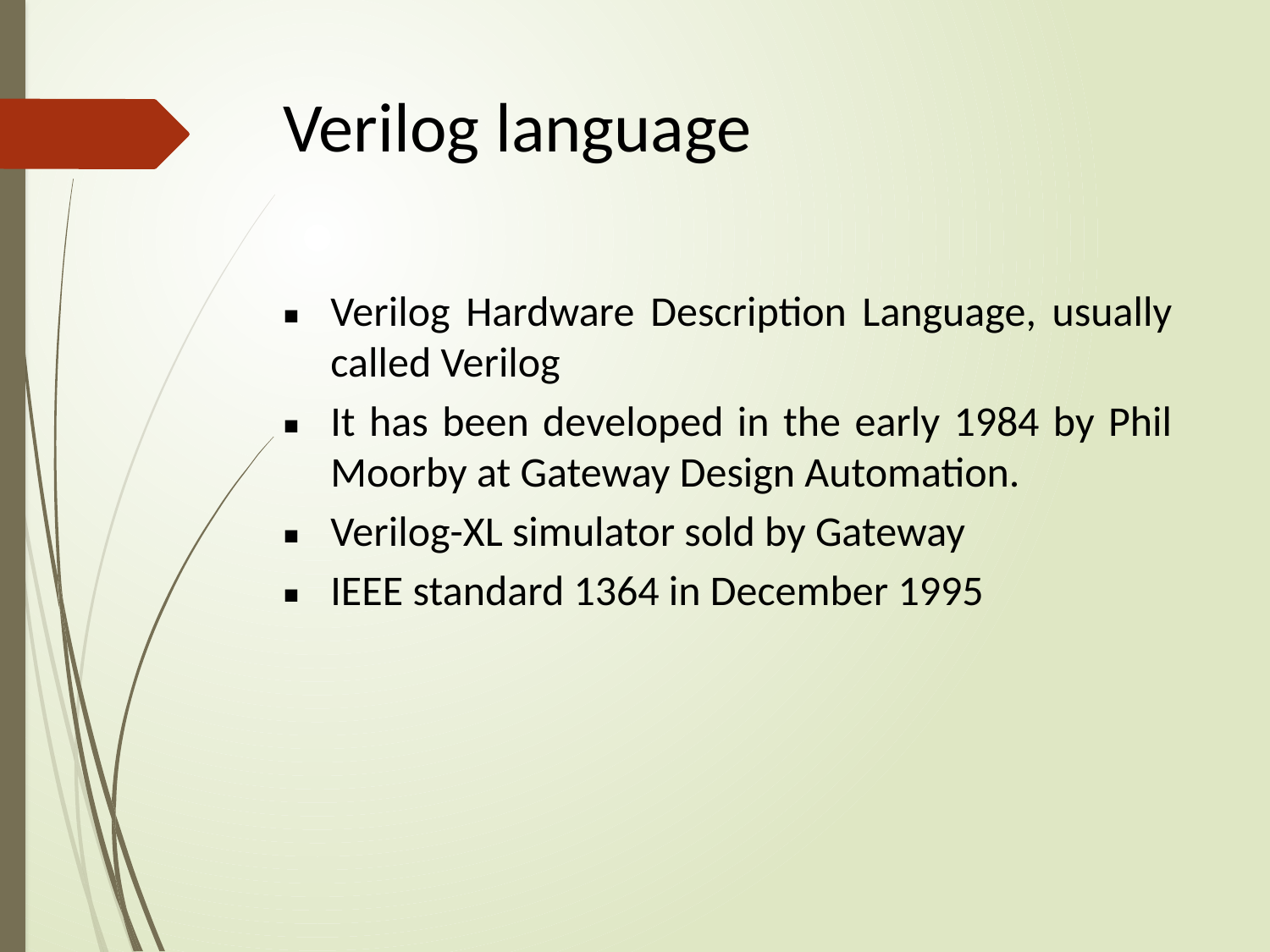

# Verilog language
Verilog Hardware Description Language, usually called Verilog
It has been developed in the early 1984 by Phil Moorby at Gateway Design Automation.
Verilog-XL simulator sold by Gateway
IEEE standard 1364 in December 1995